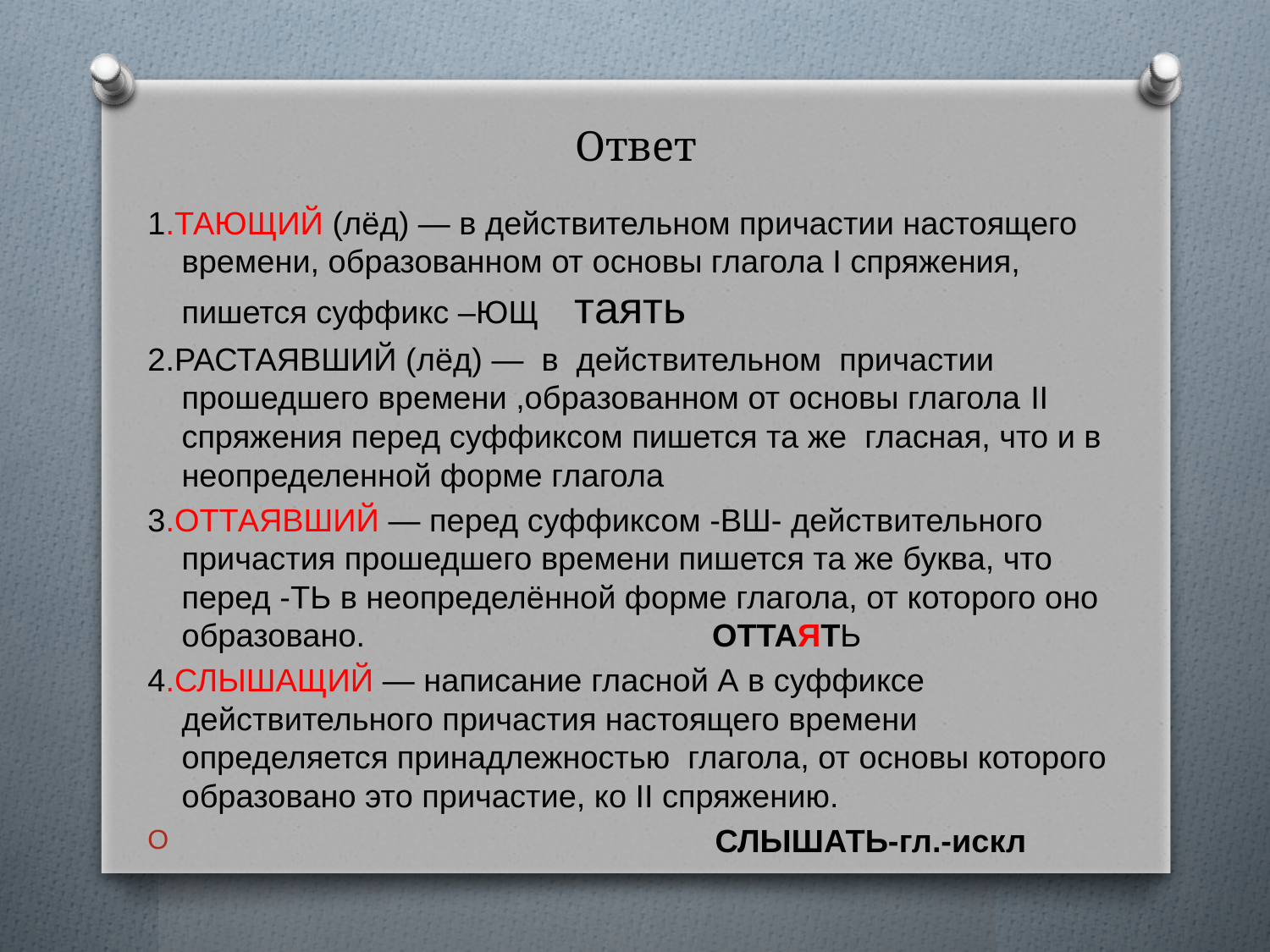

# Ответ
1.ТАЮЩИЙ (лёд) — в действительном причастии настоящего времени, образованном от основы глагола I спряжения, пишется суффикс –ЮЩ    таять
2.РАСТАЯВШИЙ (лёд) —  в  действительном  причастии прошедшего времени ,образованном от основы глагола II спряжения перед суффиксом пишется та же  гласная, что и в неопределенной форме глагола
3.ОТТАЯВШИЙ — перед суффиксом -ВШ- действительного причастия прошедшего времени пишется та же буква, что перед -ТЬ в неопределённой форме глагола, от которого оно образовано.                                       ОТТАЯТЬ
4.СЛЫШАЩИЙ — написание гласной А в суффиксе действительного причастия настоящего времени определяется принадлежностью  глагола, от основы которого образовано это причастие, ко II спряжению.
                                                            СЛЫШАТЬ-гл.-искл